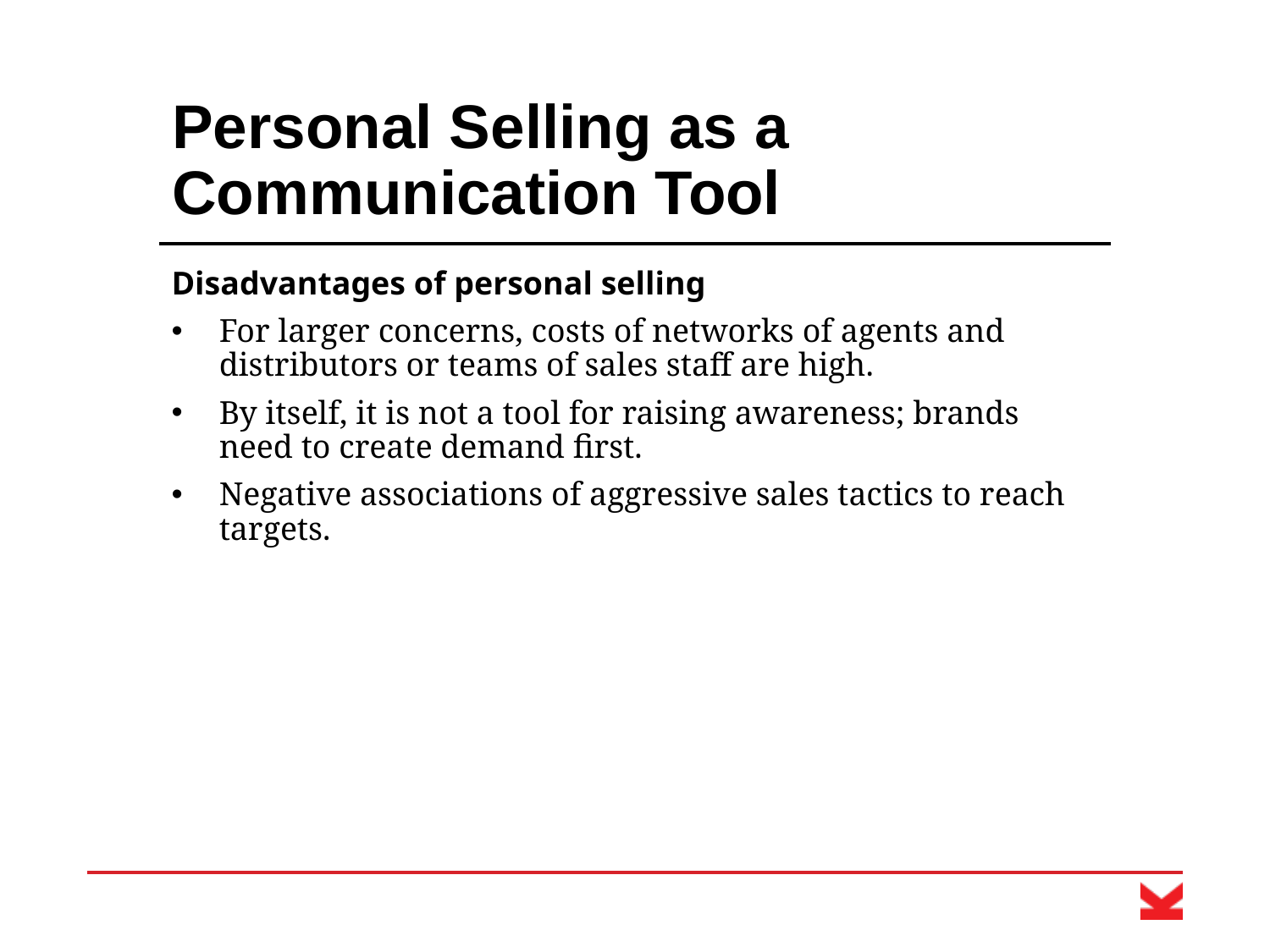

# Personal Selling as a Communication Tool
Disadvantages of personal selling
For larger concerns, costs of networks of agents and distributors or teams of sales staff are high.
By itself, it is not a tool for raising awareness; brands need to create demand first.
Negative associations of aggressive sales tactics to reach targets.